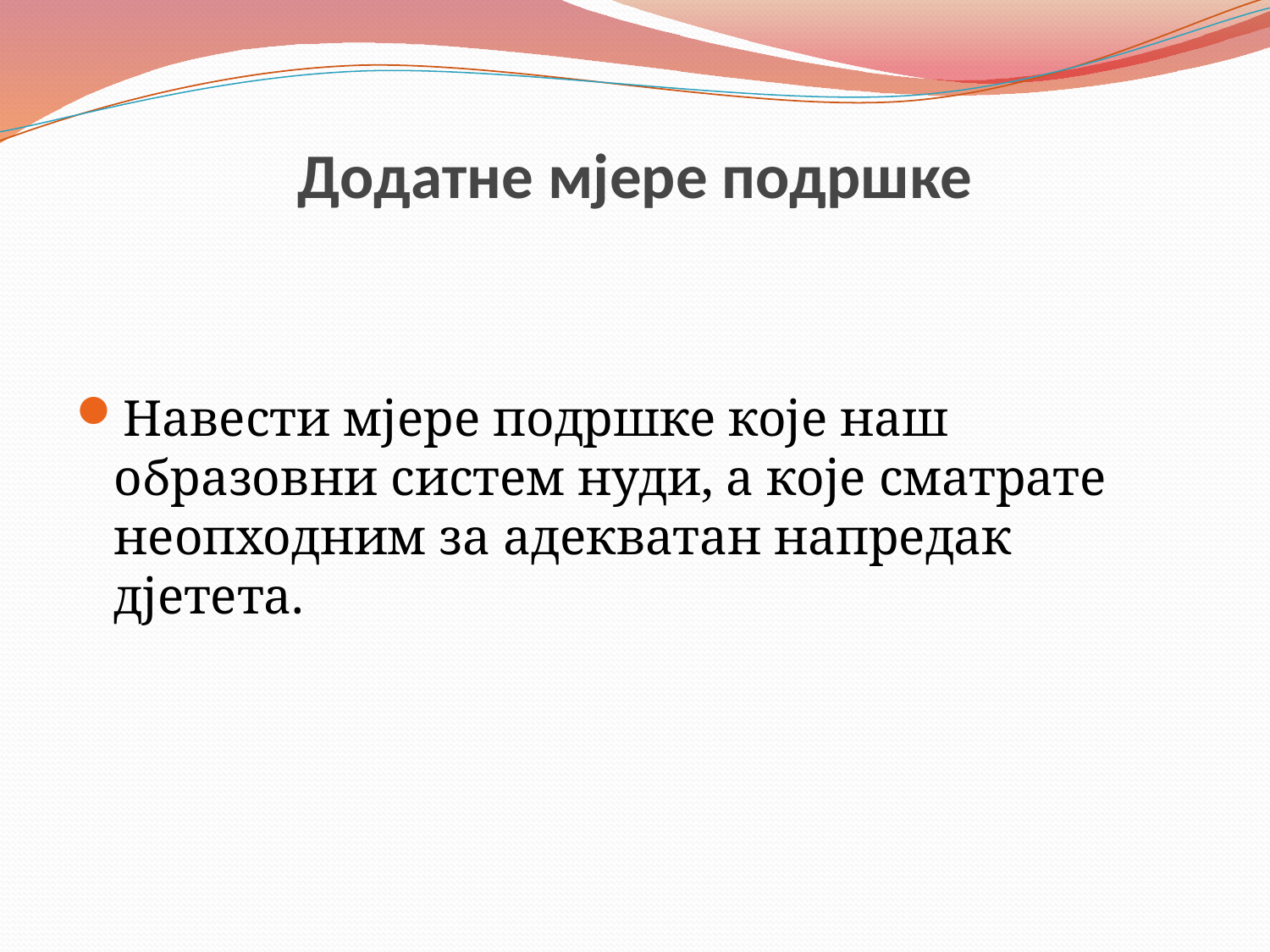

# Додатне мјере подршке
Навести мјере подршке које наш образовни систем нуди, а које сматрате неопходним за адекватан напредак дјетета.